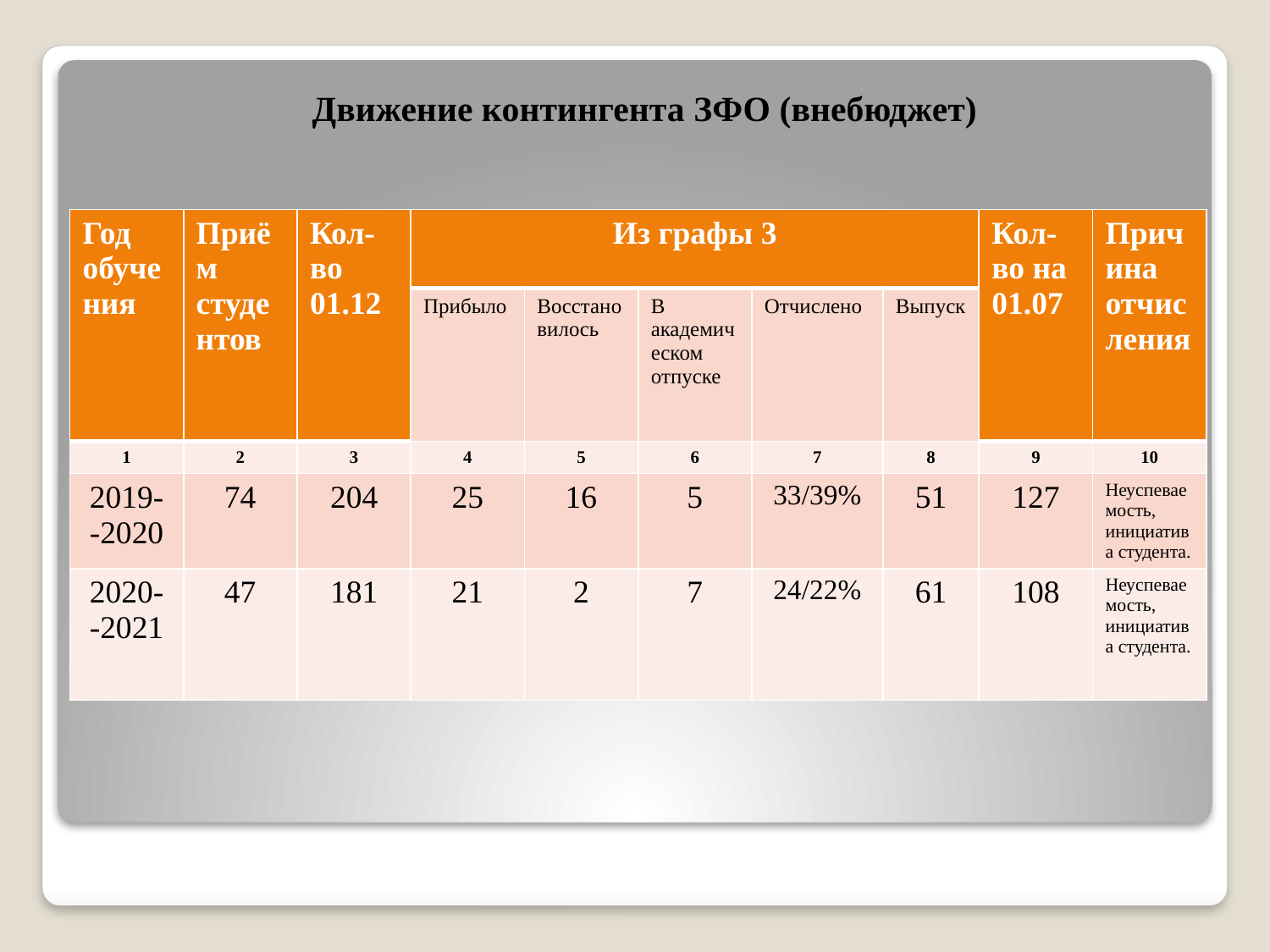

Движение контингента ЗФО (внебюджет)
| Год обучения | Приём студентов | Кол-во 01.12 | Из графы 3 |  |  |  |  | Кол-во на 01.07 | Причина отчисления |
| --- | --- | --- | --- | --- | --- | --- | --- | --- | --- |
|  |  |  | Прибыло | Восстановилось | В академическом отпуске | Отчислено | Выпуск |  |  |
| 1 | 2 | 3 | 4 | 5 | 6 | 7 | 8 | 9 | 10 |
| 2019- -2020 | 74 | 204 | 25 | 16 | 5 | 33/39% | 51 | 127 | Неуспеваемость, инициатива студента. |
| 2020- -2021 | 47 | 181 | 21 | 2 | 7 | 24/22% | 61 | 108 | Неуспеваемость, инициатива студента. |